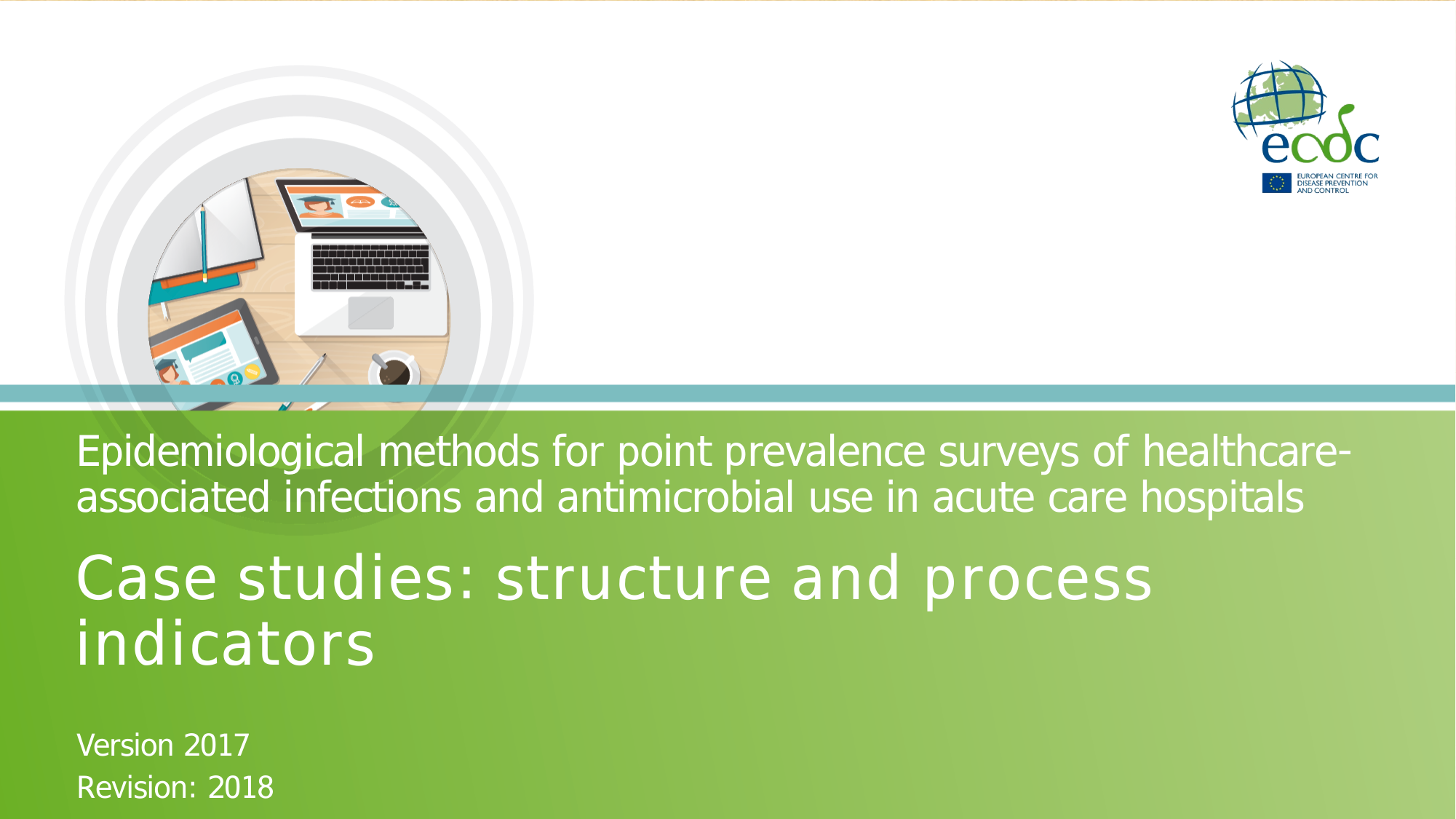

Epidemiological methods for point prevalence surveys of healthcare-associated infections and antimicrobial use in acute care hospitals

# Case studies: structure and process indicators

Version 2017
Revision: 2018